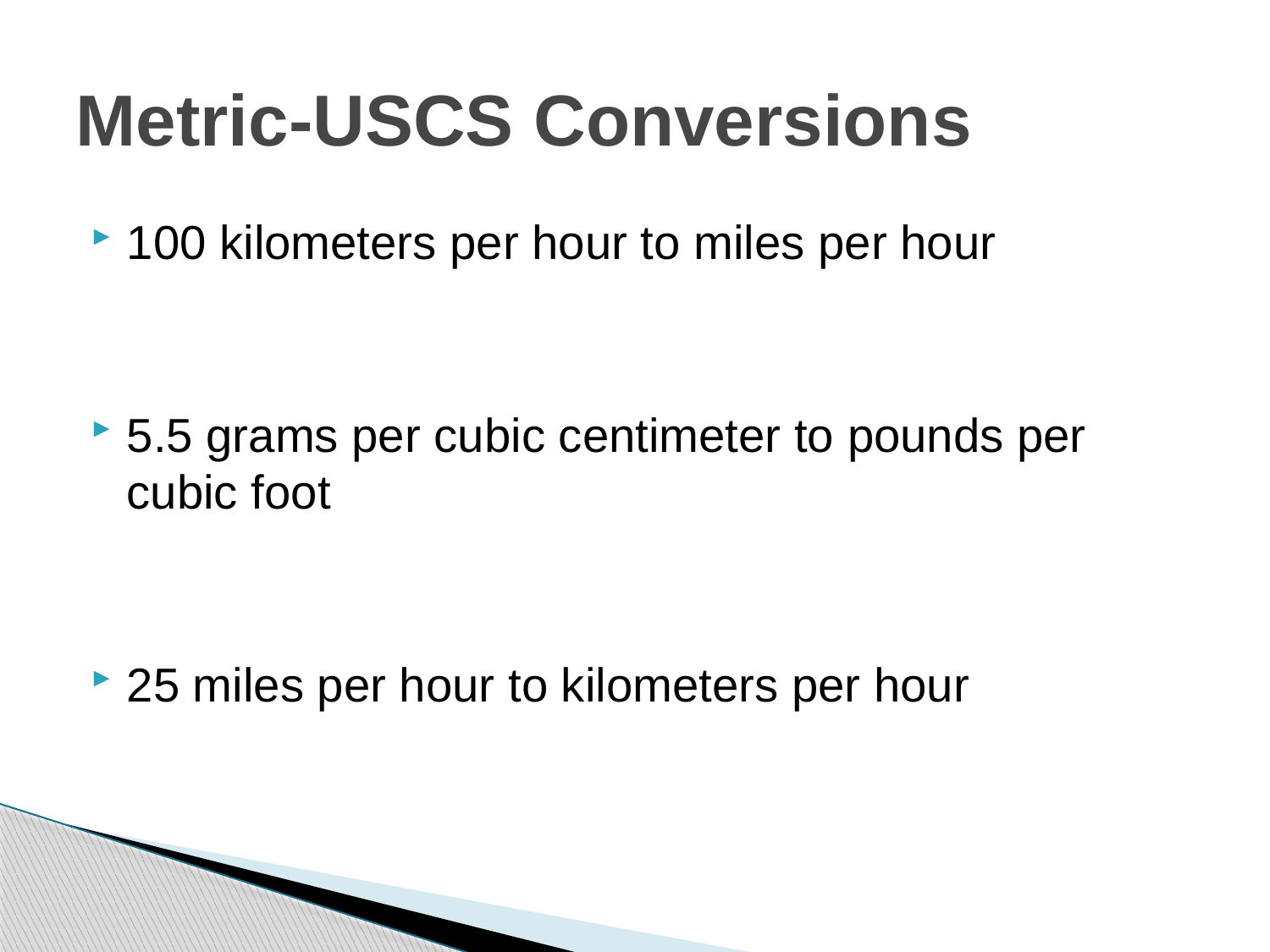

# Metric-USCS Conversions
100 kilometers per hour to miles per hour

5.5 grams per cubic centimeter to pounds per cubic foot

25 miles per hour to kilometers per hour